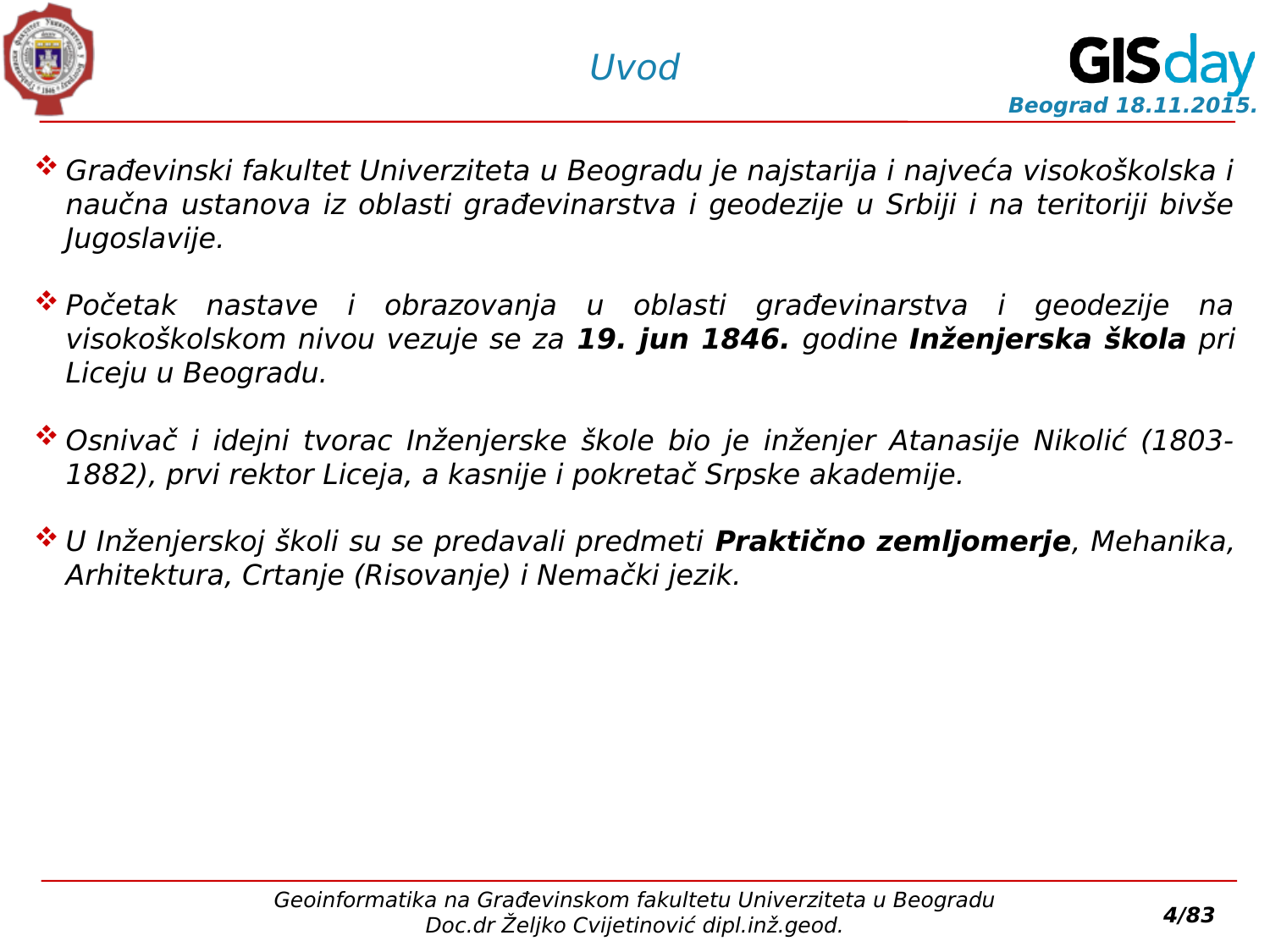

# Uvod
Građevinski fakultet Univerziteta u Beogradu je najstarija i najveća visokoškolska i naučna ustanova iz oblasti građevinarstva i geodezije u Srbiji i na teritoriji bivše Jugoslavije.
Početak nastave i obrazovanja u oblasti građevinarstva i geodezije na visokoškolskom nivou vezuje se za 19. jun 1846. godine Inženjerska škola pri Liceju u Beogradu.
Osnivač i idejni tvorac Inženjerske škole bio je inženjer Atanasije Nikolić (1803-1882), prvi rektor Liceja, a kasnije i pokretač Srpske akademije.
U Inženjerskoj školi su se predavali predmeti Praktično zemljomerje, Mehanika, Arhitektura, Crtanje (Risovanje) i Nemački jezik.